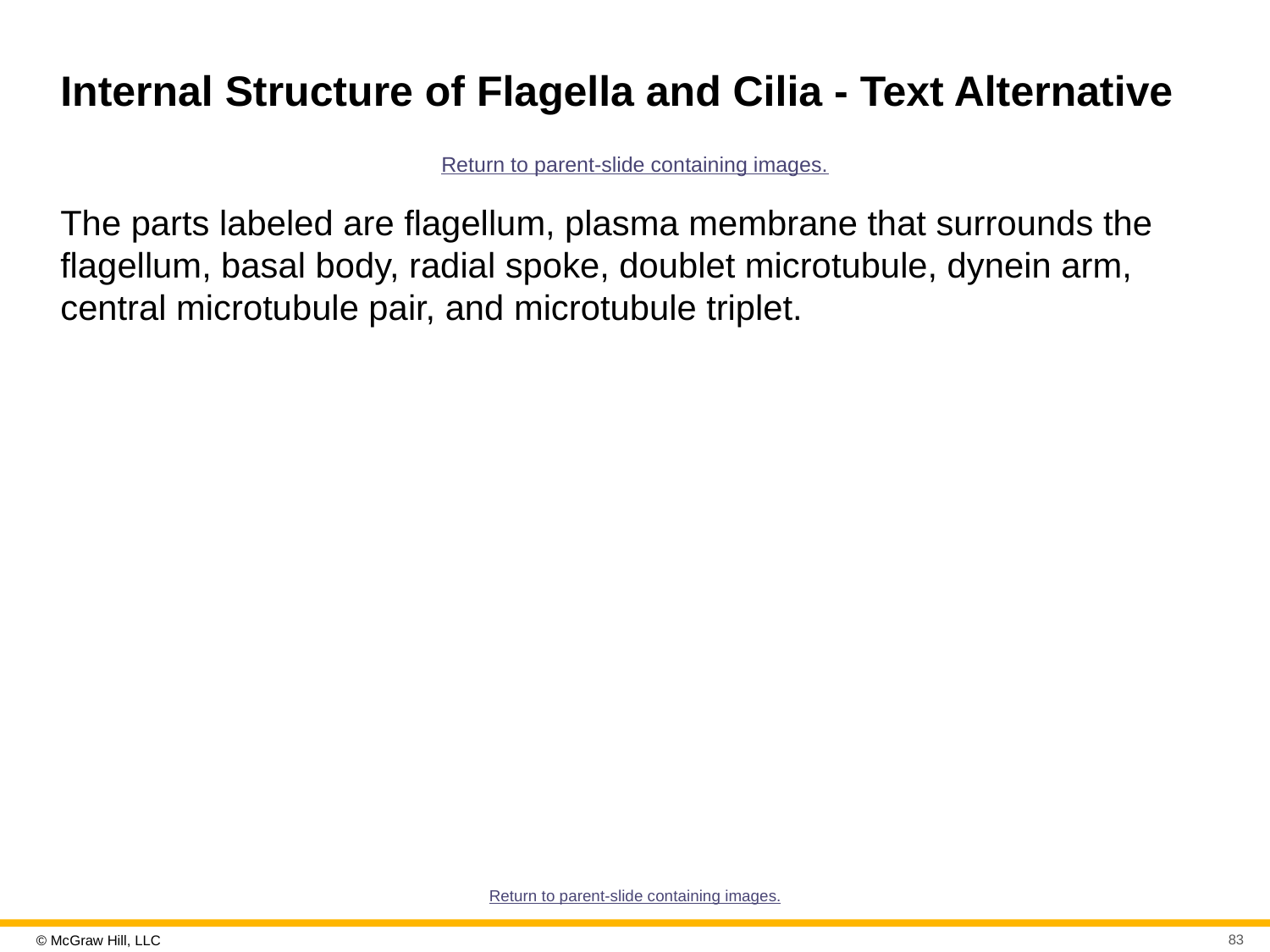

# Internal Structure of Flagella and Cilia - Text Alternative
Return to parent-slide containing images.
The parts labeled are flagellum, plasma membrane that surrounds the flagellum, basal body, radial spoke, doublet microtubule, dynein arm, central microtubule pair, and microtubule triplet.
Return to parent-slide containing images.
83